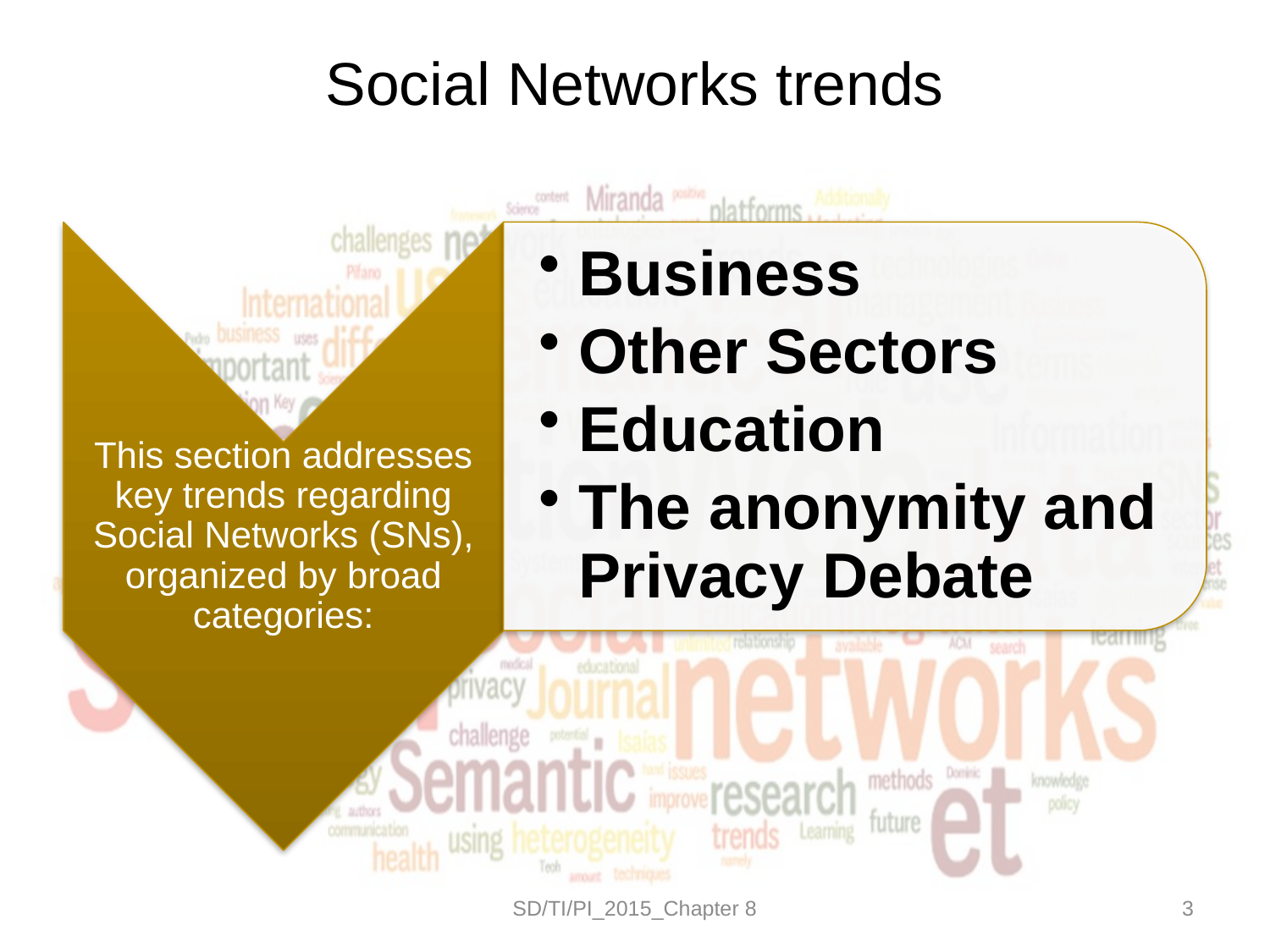

# Social Networks trends
This section addresses key trends regarding Social Networks (SNs), organized by broad categories:
Business
Other Sectors
Education
The anonymity and Privacy Debate
SD/TI/PI_2015_Chapter 8
3